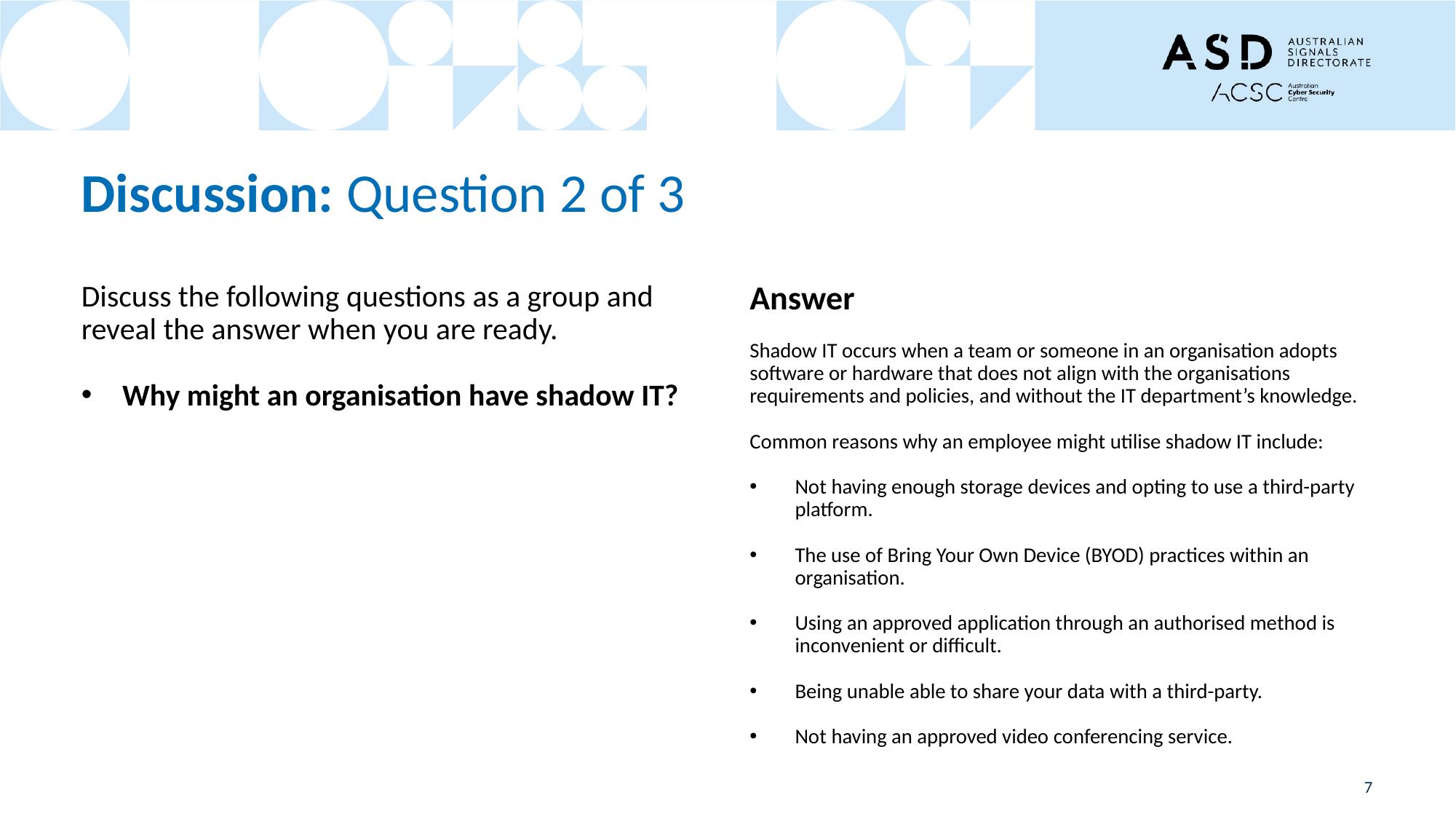

# Discussion: Question 2 of 3
Discuss the following questions as a group and reveal the answer when you are ready.
Why might an organisation have shadow IT?
Answer
Shadow IT occurs when a team or someone in an organisation adopts software or hardware that does not align with the organisations requirements and policies, and without the IT department’s knowledge.
Common reasons why an employee might utilise shadow IT include:
Not having enough storage devices and opting to use a third-party platform.
The use of Bring Your Own Device (BYOD) practices within an organisation.
Using an approved application through an authorised method is inconvenient or difficult.
Being unable able to share your data with a third-party.
Not having an approved video conferencing service.
7